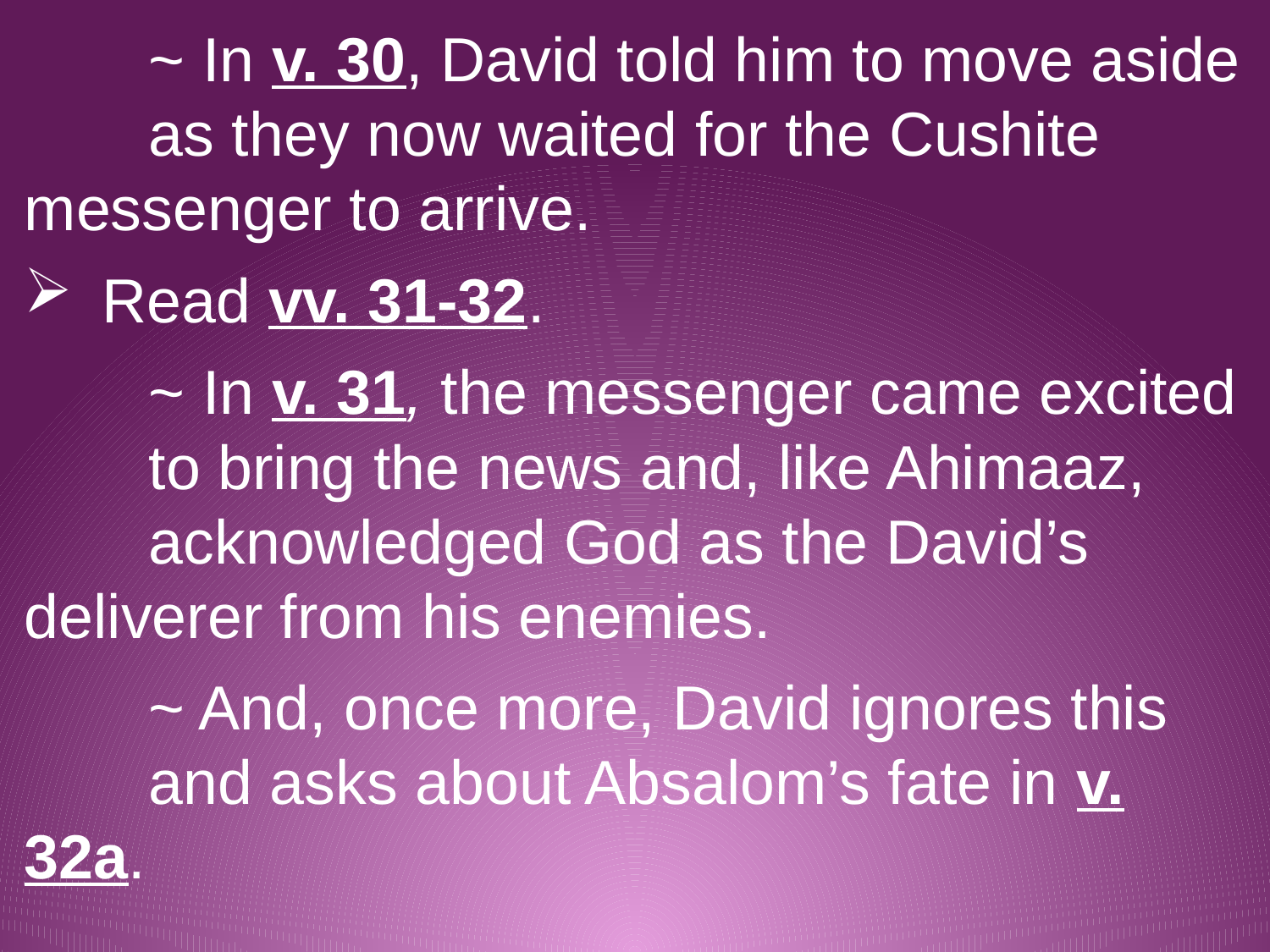

~ In v. 30, David told him to move aside 					as they now waited for the Cushite 						messenger to arrive.
Read vv. 31-32.
		~ In v. 31, the messenger came excited 					to bring the news and, like Ahimaaz, 					acknowledged God as the David’s 						deliverer from his enemies.
		~ And, once more, David ignores this 					and asks about Absalom’s fate in v.					32a.